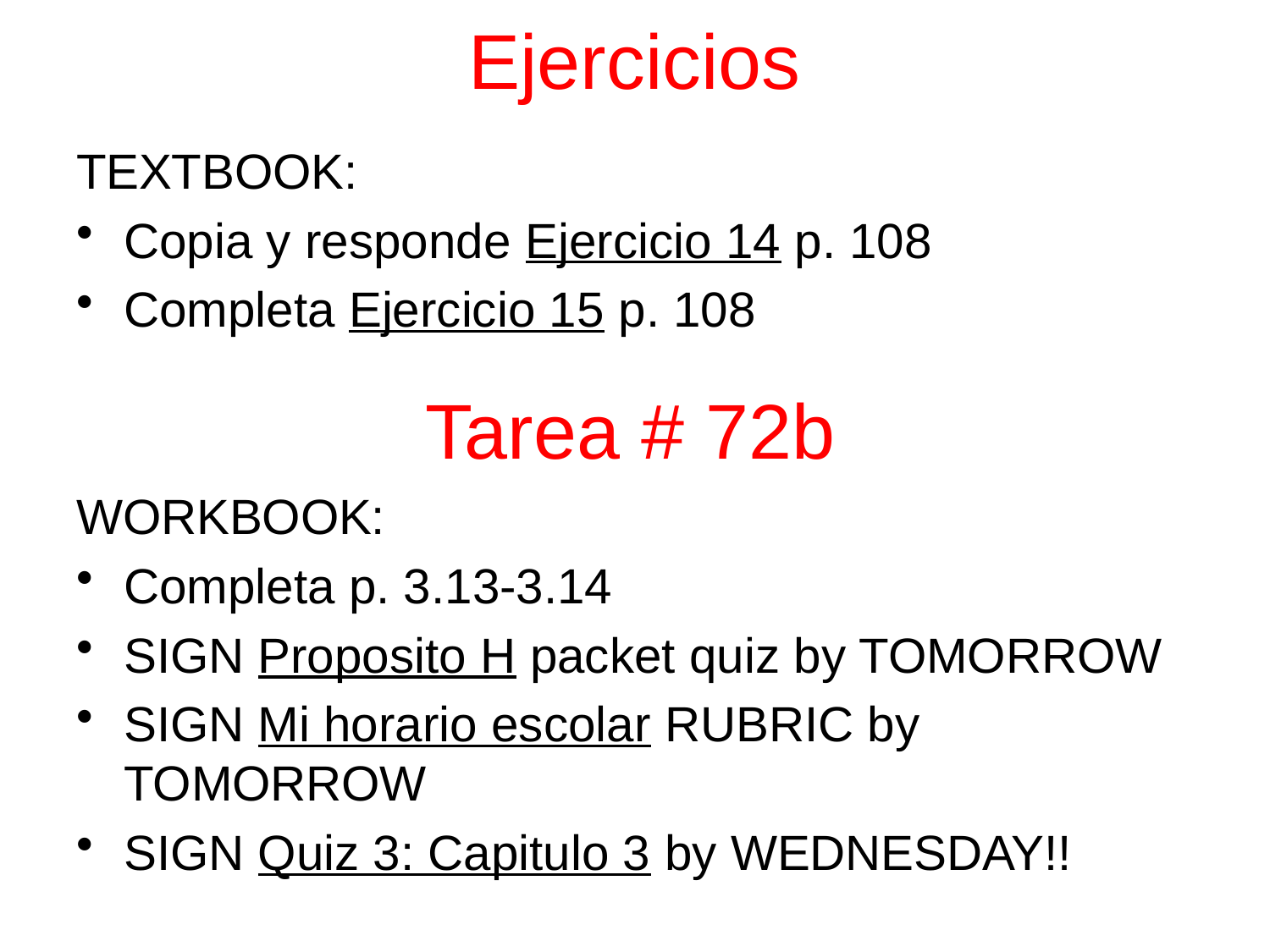

# Ejercicios
TEXTBOOK:
Copia y responde Ejercicio 14 p. 108
Completa Ejercicio 15 p. 108

WORKBOOK:
Completa p. 3.13-3.14
SIGN Proposito H packet quiz by TOMORROW
SIGN Mi horario escolar RUBRIC by TOMORROW
SIGN Quiz 3: Capitulo 3 by WEDNESDAY!!

Tarea # 72b